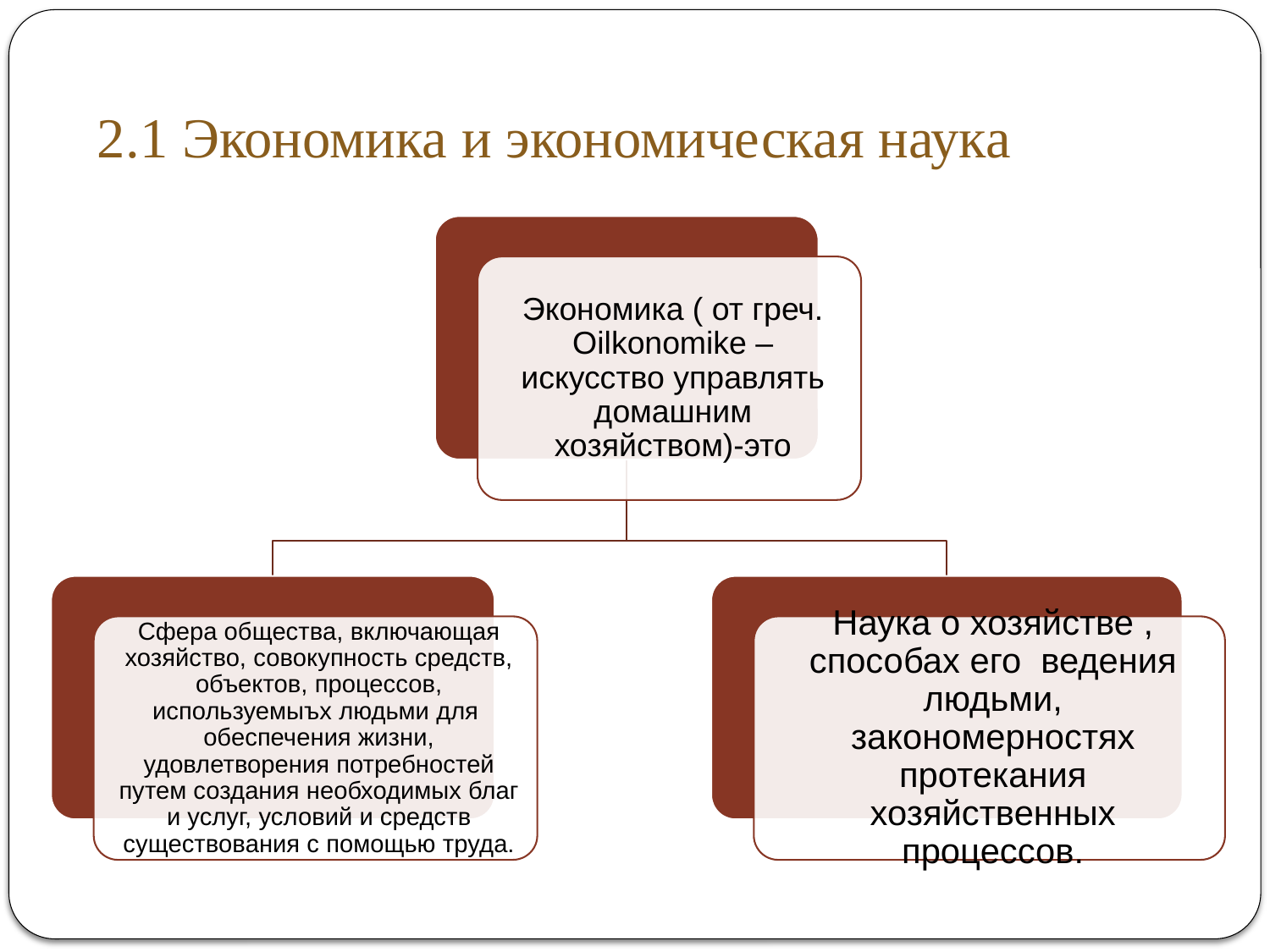

# 2.1 Экономика и экономическая наука
Экономика ( от греч. Oilkonomike –искусство управлять домашним хозяйством)-это
Сфера общества, включающая хозяйство, совокупность средств, объектов, процессов, используемыъх людьми для  обеспечения жизни, удовлетворения потребностей путем создания необходимых благ и услуг, условий и средств существования с помощью труда.
Наука о хозяйстве , способах его  ведения людьми, закономерностях протекания хозяйственных процессов.